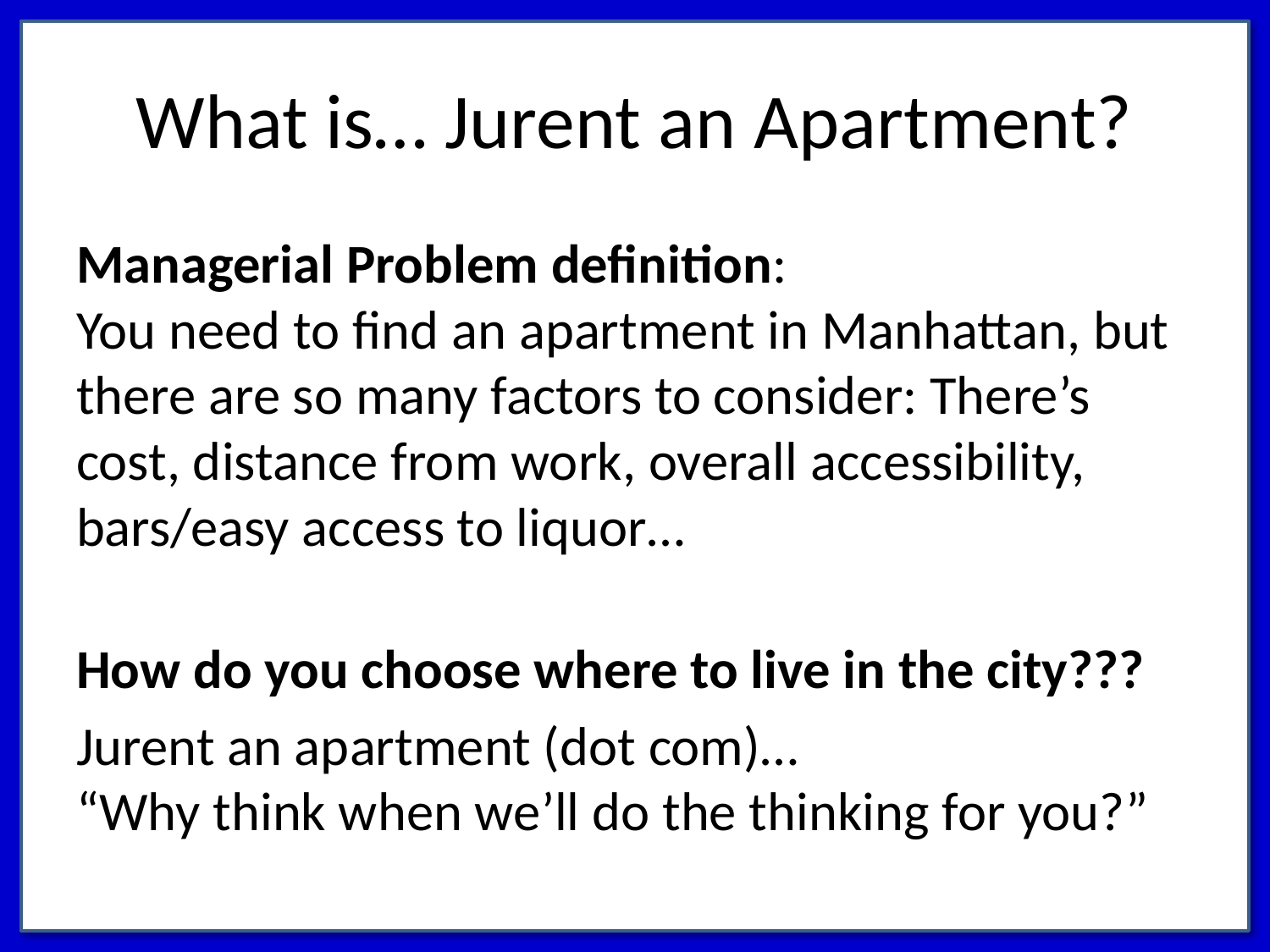

# What is… Jurent an Apartment?
Managerial Problem definition:
You need to find an apartment in Manhattan, but there are so many factors to consider: There’s cost, distance from work, overall accessibility, bars/easy access to liquor…
How do you choose where to live in the city???
Jurent an apartment (dot com)…
“Why think when we’ll do the thinking for you?”